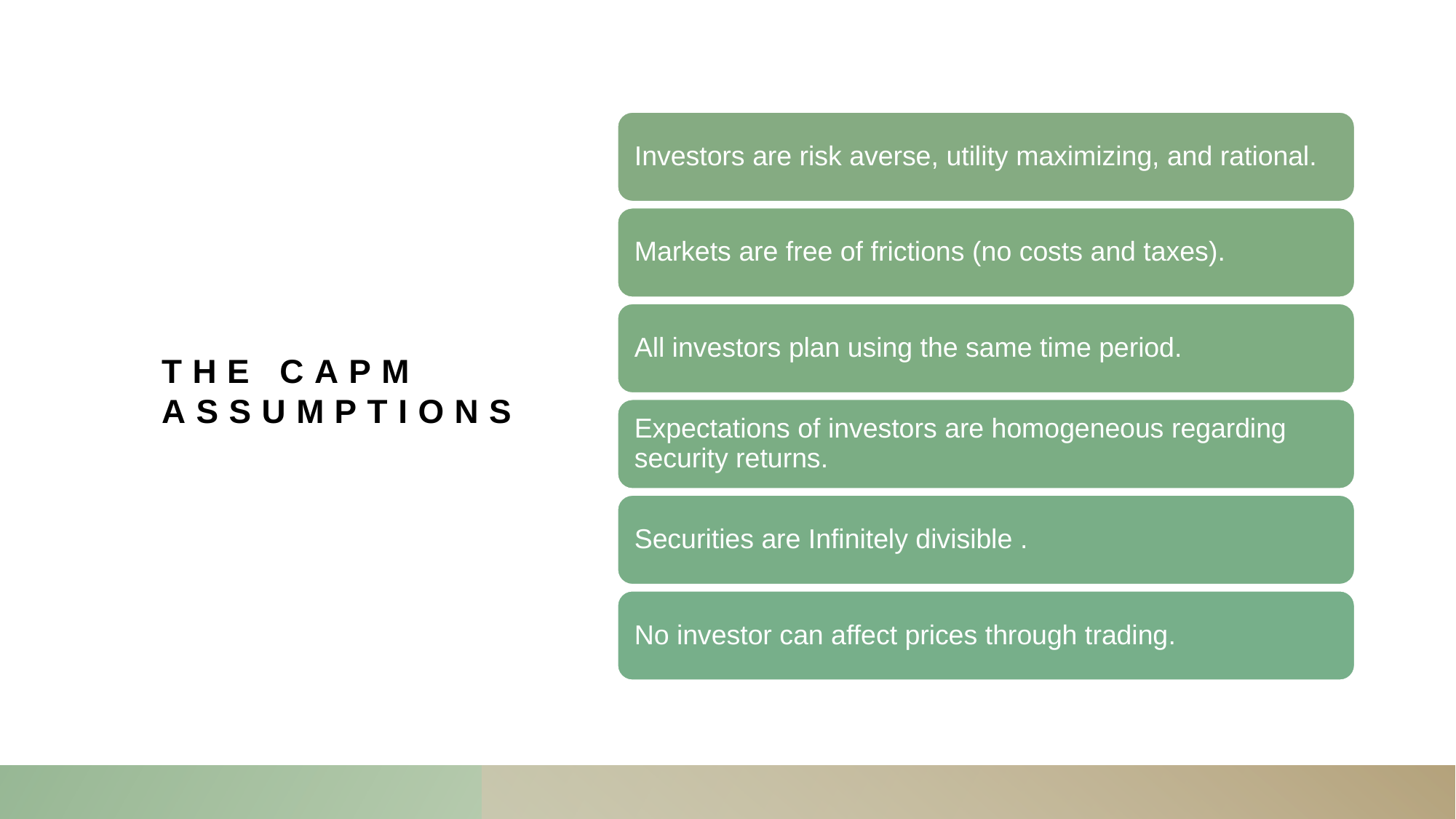

Investors are risk averse, utility maximizing, and rational.
Markets are free of frictions (no costs and taxes).
All investors plan using the same time period.
Expectations of investors are homogeneous regarding security returns.
Securities are Infinitely divisible .
No investor can affect prices through trading.
# The capm assumptıons